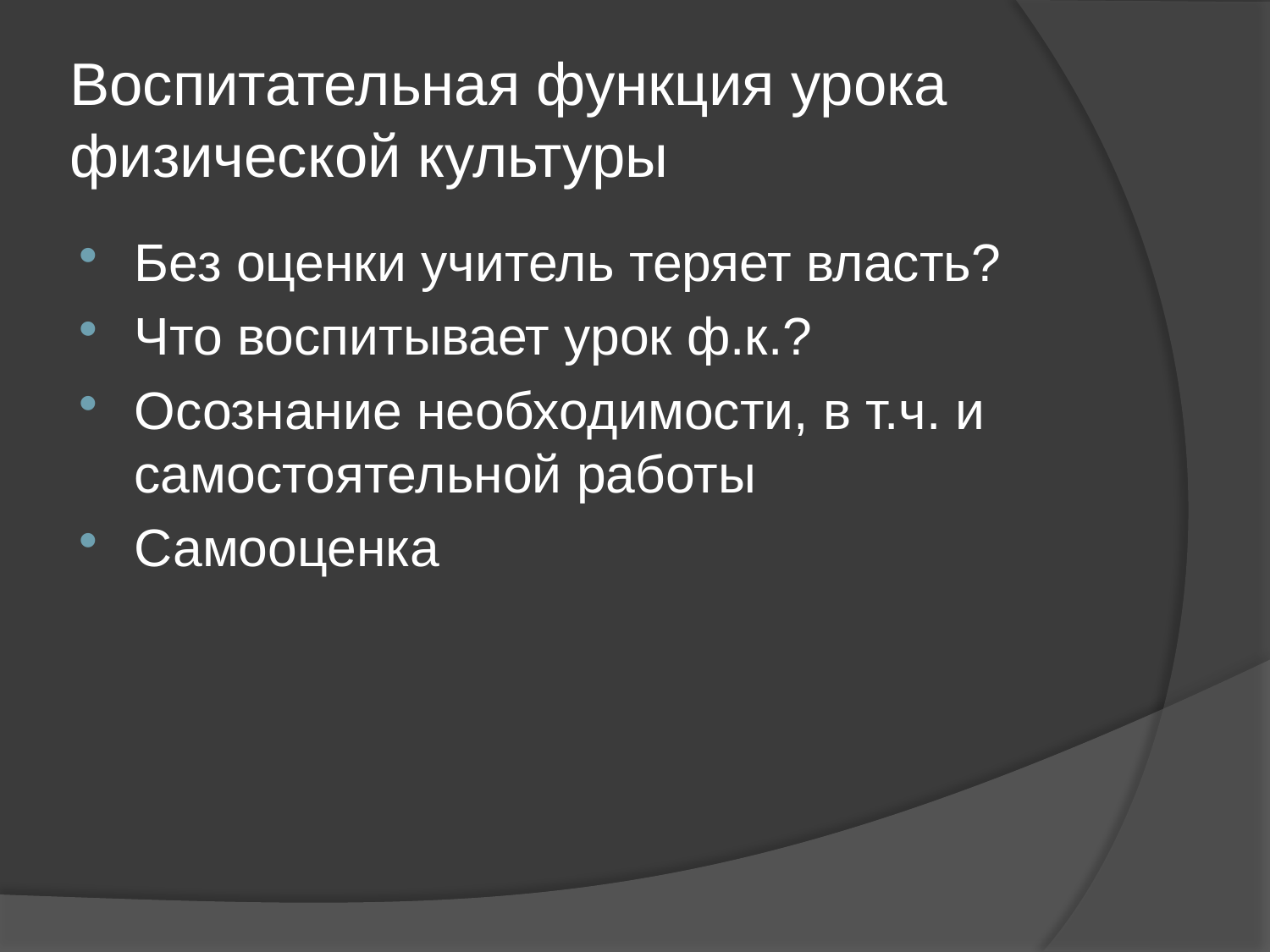

# Воспитательная функция урока физической культуры
Без оценки учитель теряет власть?
Что воспитывает урок ф.к.?
Осознание необходимости, в т.ч. и самостоятельной работы
Самооценка